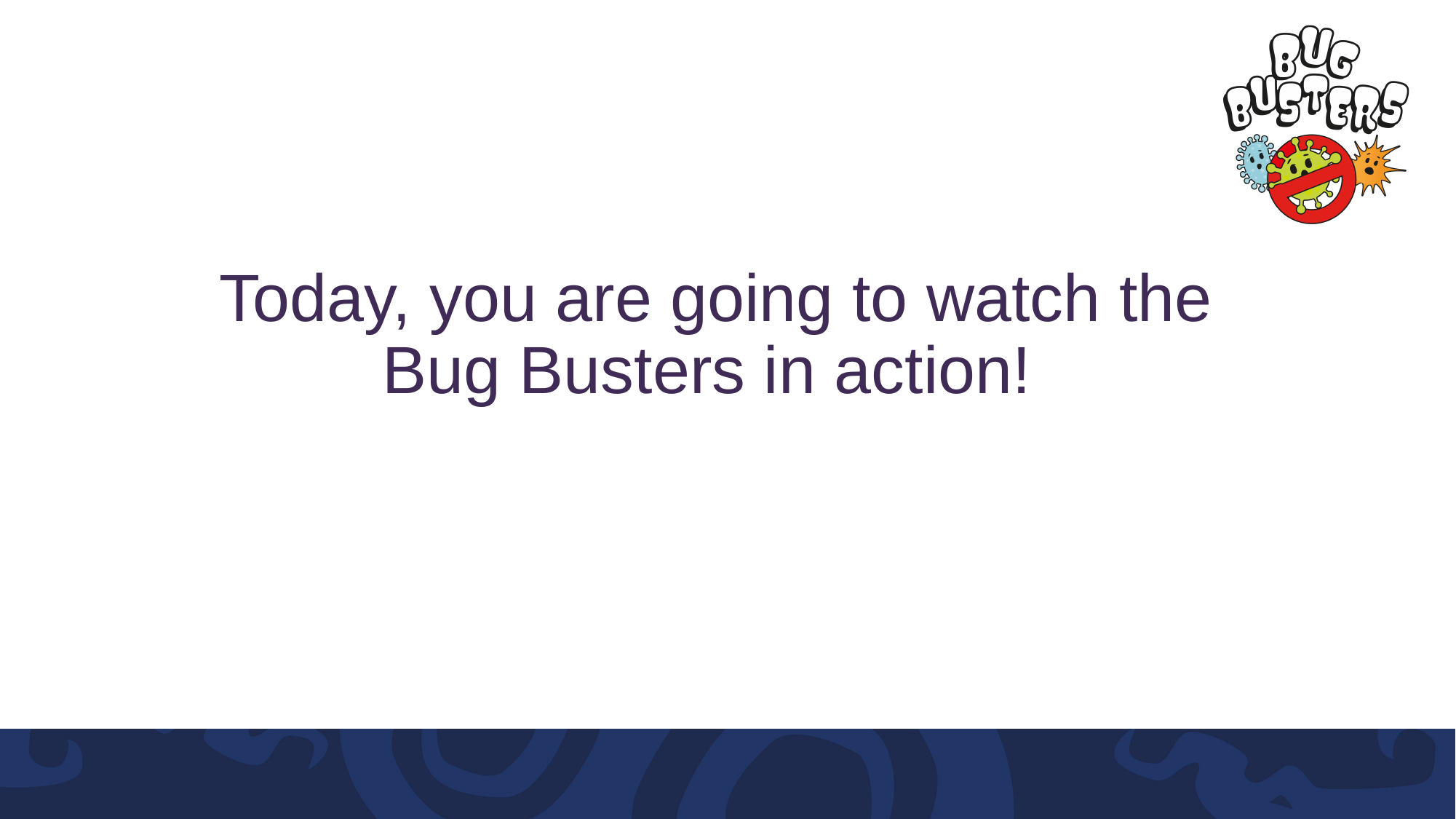

# Today, you are going to watch the Bug Busters in action!